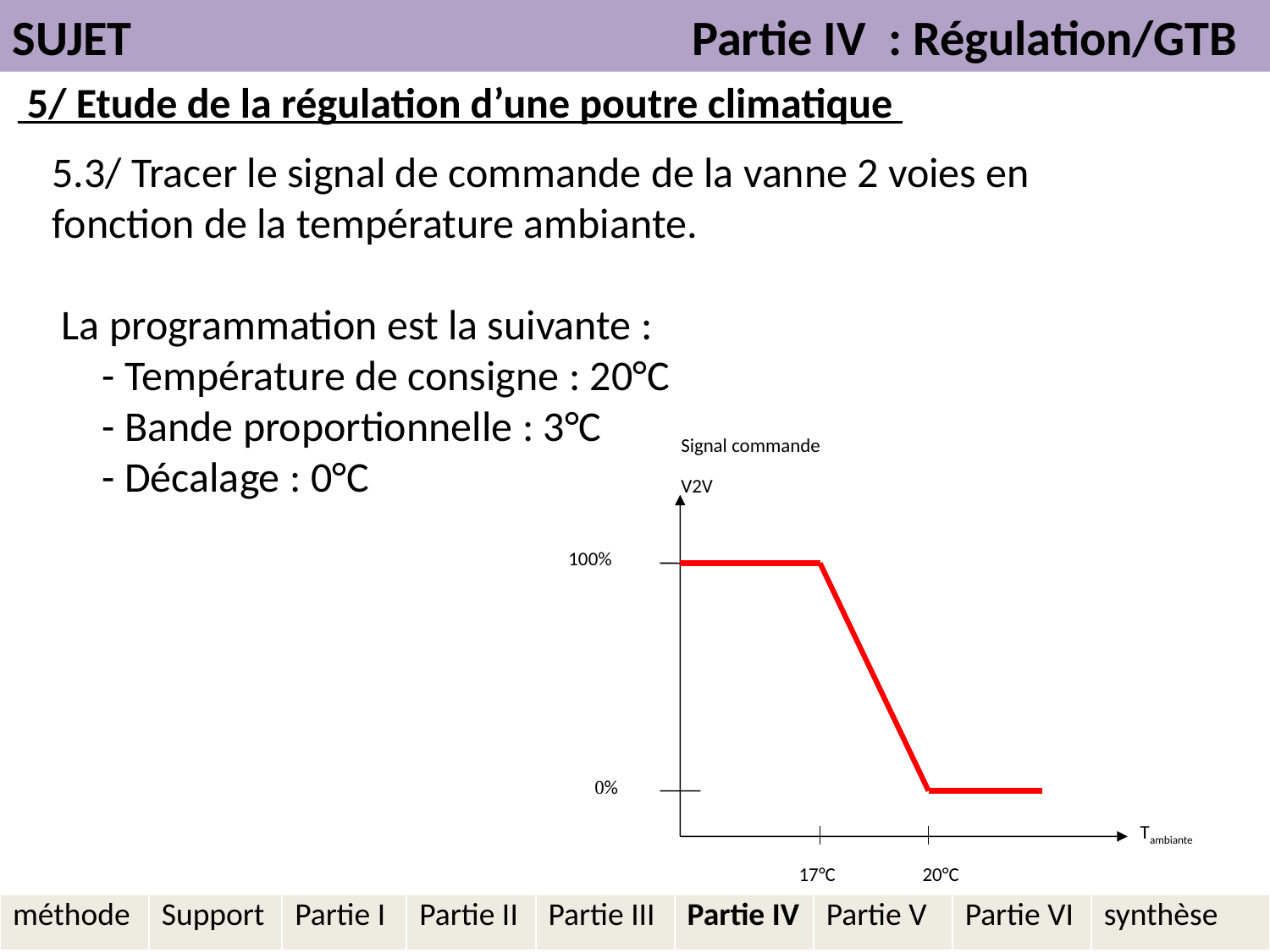

SUJET                                                  Partie IV  : Régulation/GTB
 5/ Etude de la régulation d’une poutre climatique
5.3/ Tracer le signal de commande de la vanne 2 voies en fonction de la température ambiante.

 La programmation est la suivante :
- Température de consigne : 20°C
- Bande proportionnelle : 3°C
- Décalage : 0°C
Signal commande
V2V

100%

0%

Tambiante

17°C
20°C

| méthode | Support | Partie I | Partie II | Partie III | Partie IV | Partie V | Partie VI | synthèse |
| --- | --- | --- | --- | --- | --- | --- | --- | --- |